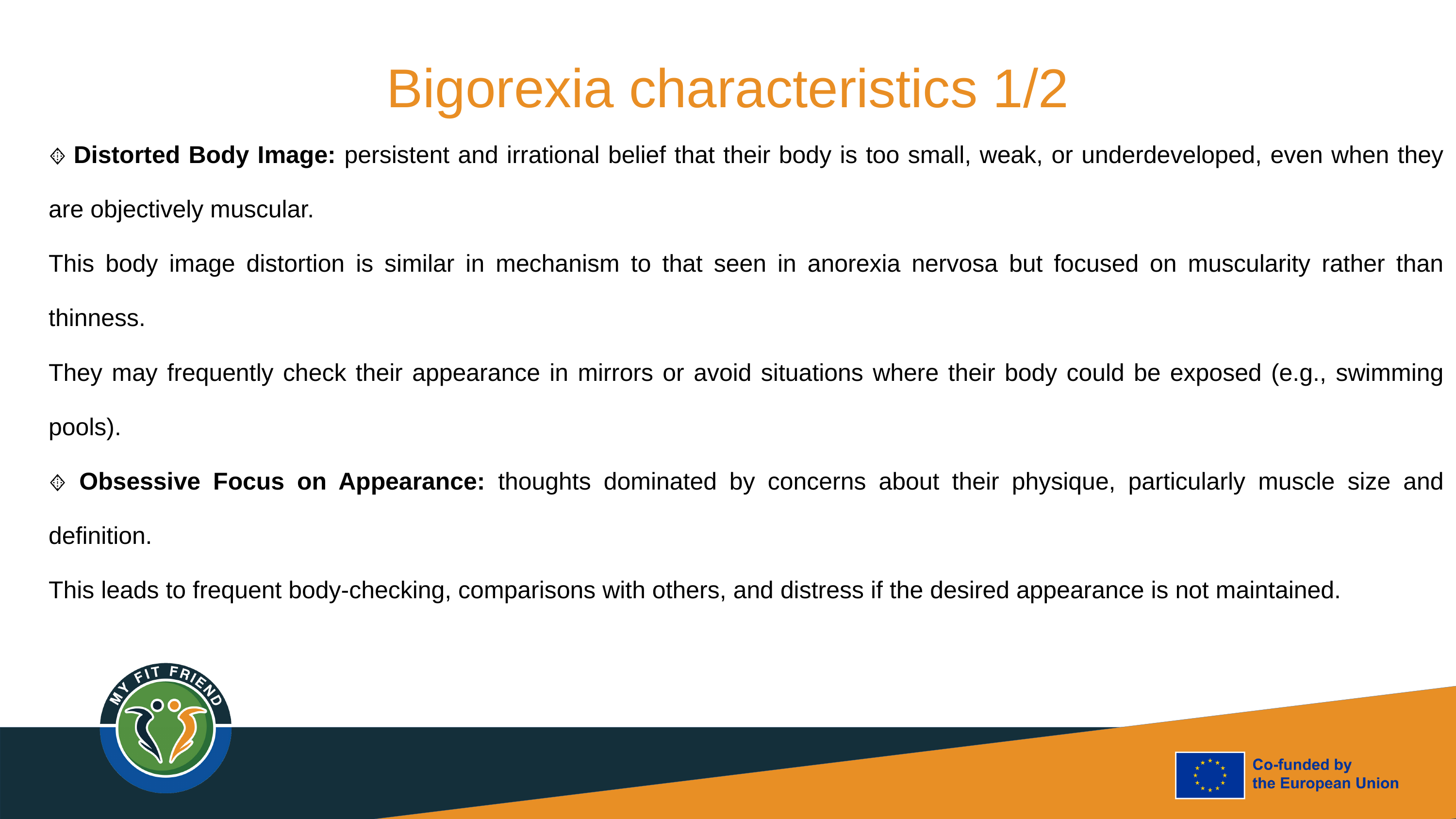

Bigorexia characteristics 1/2
🔸 Distorted Body Image: persistent and irrational belief that their body is too small, weak, or underdeveloped, even when they are objectively muscular.
This body image distortion is similar in mechanism to that seen in anorexia nervosa but focused on muscularity rather than thinness.
They may frequently check their appearance in mirrors or avoid situations where their body could be exposed (e.g., swimming pools).
🔸 Obsessive Focus on Appearance: thoughts dominated by concerns about their physique, particularly muscle size and definition.
This leads to frequent body-checking, comparisons with others, and distress if the desired appearance is not maintained.